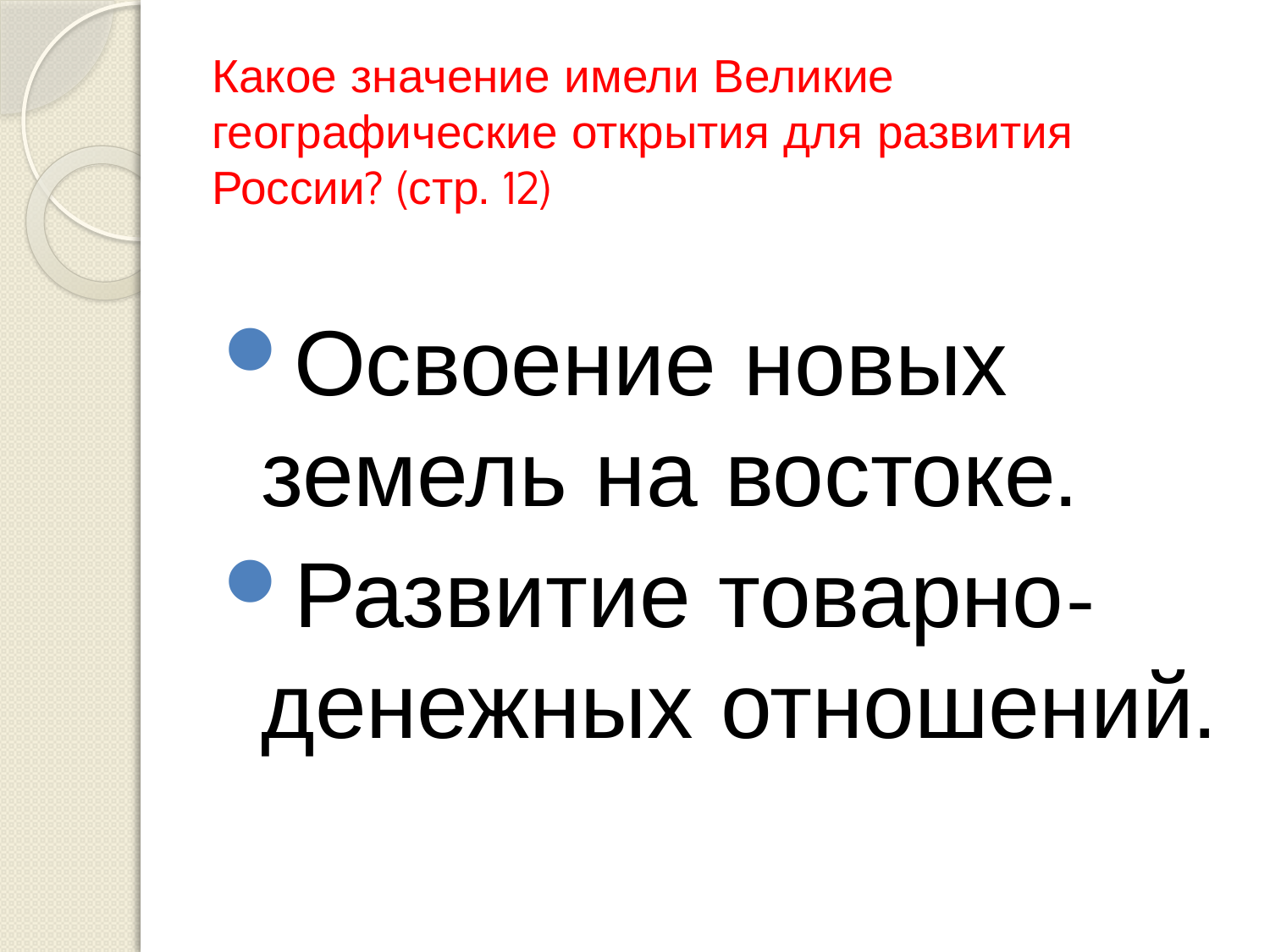

# Какое значение имели Великие географические открытия для развития России? (стр. 12)
Освоение новых земель на востоке.
Развитие товарно-денежных отношений.